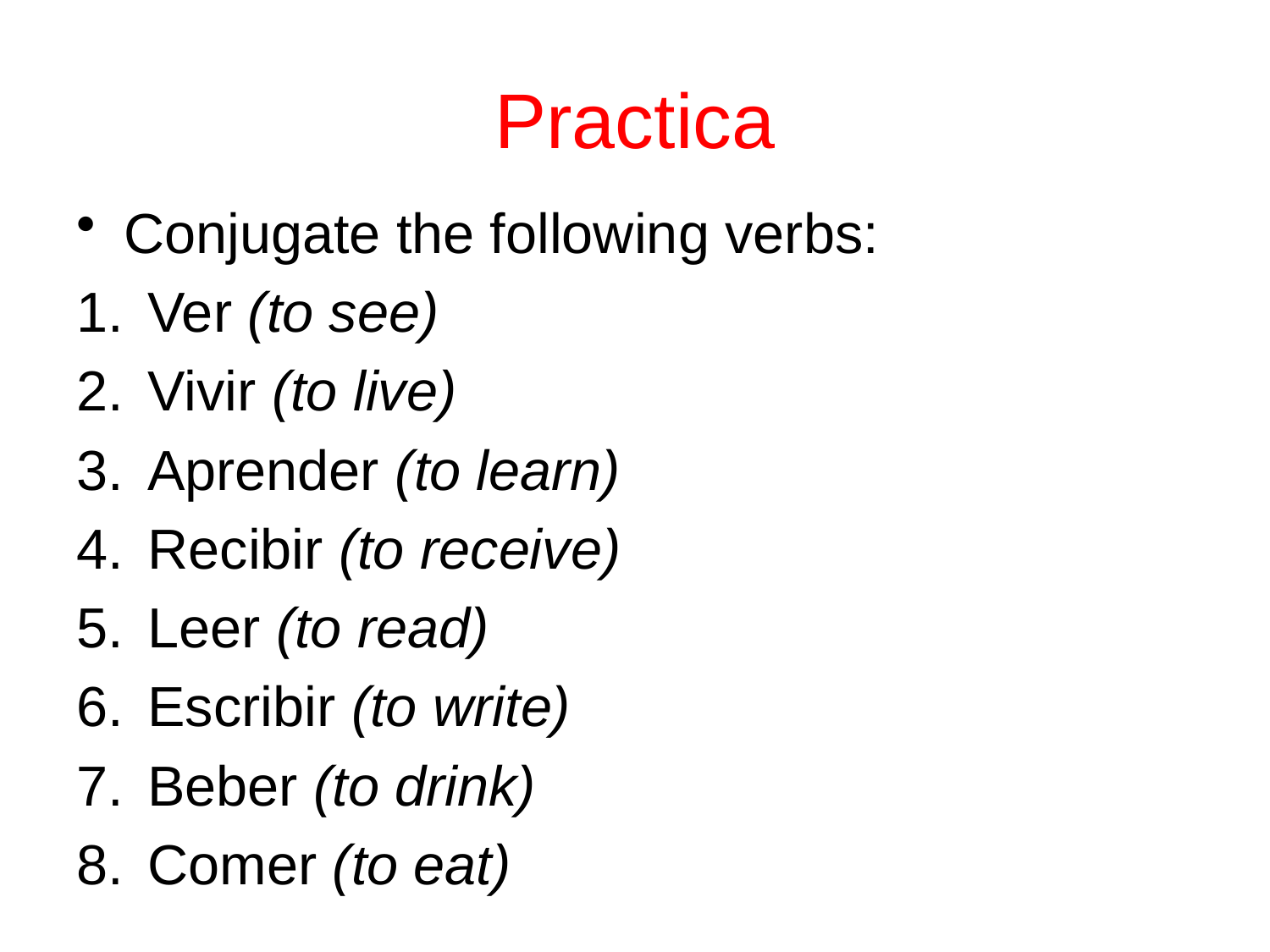

# Practica
Conjugate the following verbs:
Ver (to see)
Vivir (to live)
Aprender (to learn)
Recibir (to receive)
Leer (to read)
Escribir (to write)
Beber (to drink)
Comer (to eat)